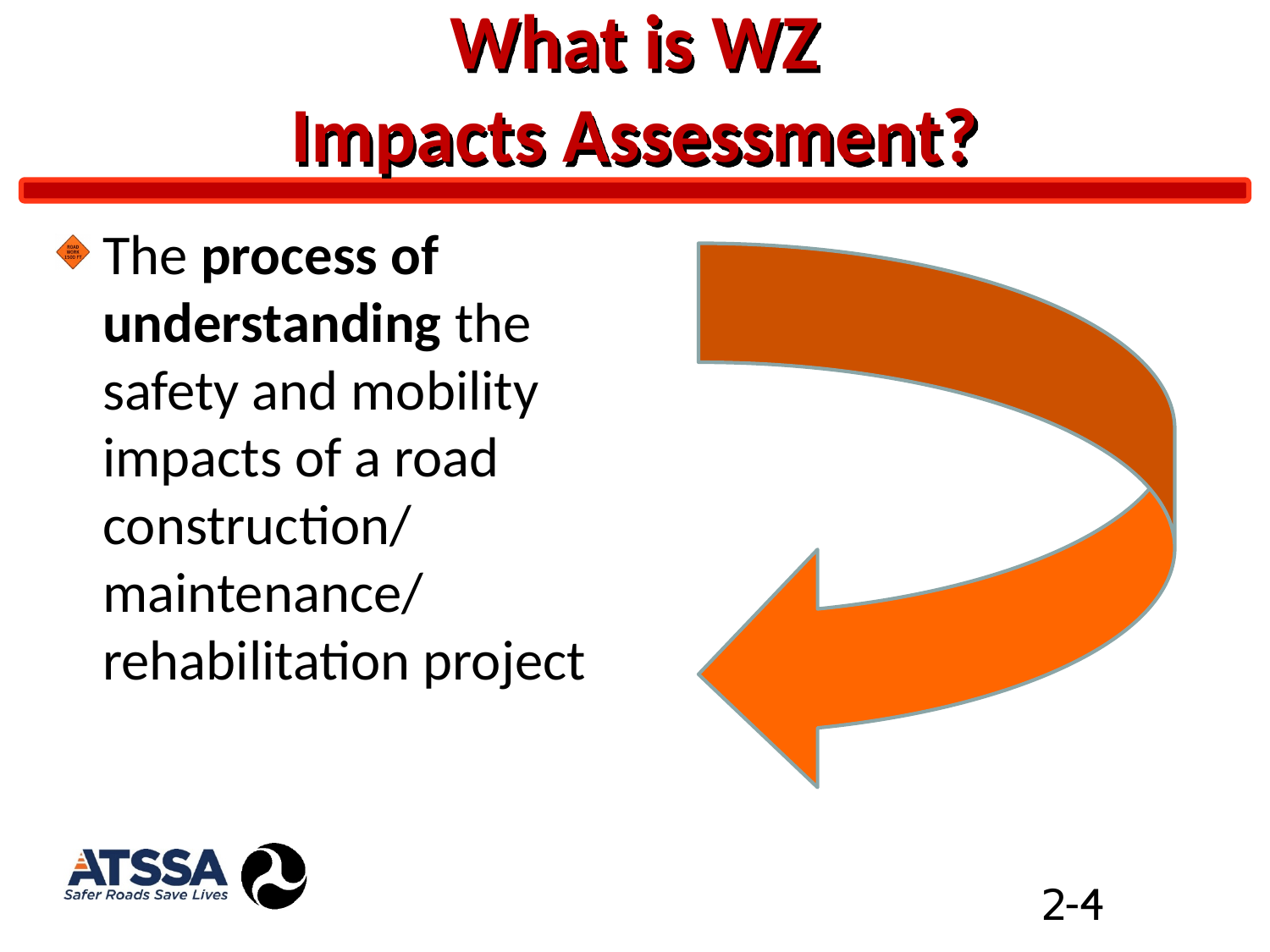

# What is WZ Impacts Assessment?
The process of understanding the safety and mobility impacts of a road construction/ maintenance/ rehabilitation project